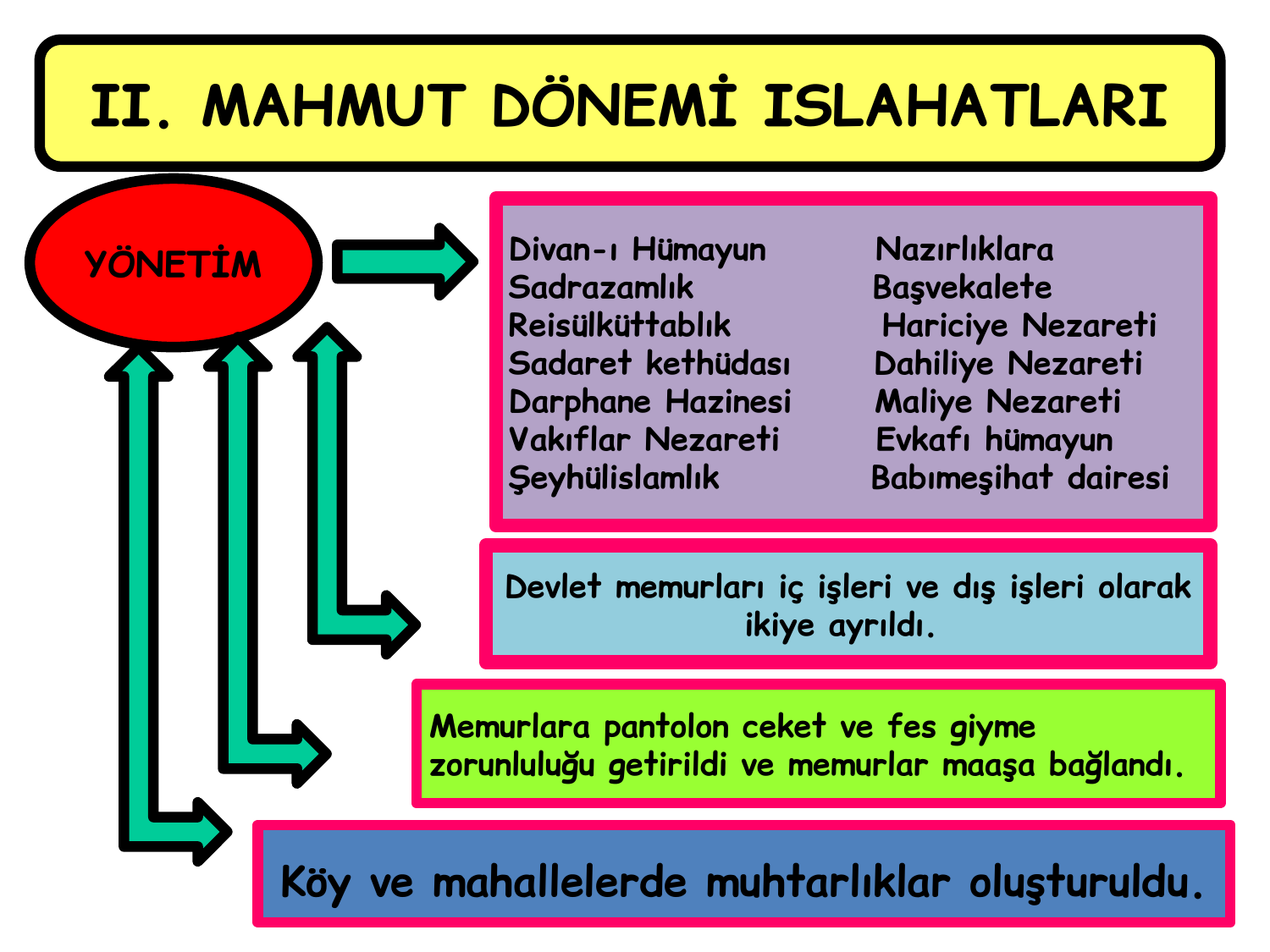

II. MAHMUT DÖNEMİ ISLAHATLARI
YÖNETİM

Divan-ı Hümayun        Nazırlıklara
Sadrazamlık             Başvekalete
Reisülküttablık           Hariciye Nezareti
Sadaret kethüdası      Dahiliye Nezareti
Darphane Hazinesi      Maliye Nezareti
Vakıflar Nezareti       Evkafı hümayun
Şeyhülislamlık           Babımeşihat dairesi

Devlet memurları iç işleri ve dış işleri olarak ikiye ayrıldı.

Memurlara pantolon ceket ve fes giyme
zorunluluğu getirildi ve memurlar maaşa bağlandı.

Köy ve mahallelerde muhtarlıklar oluşturuldu.